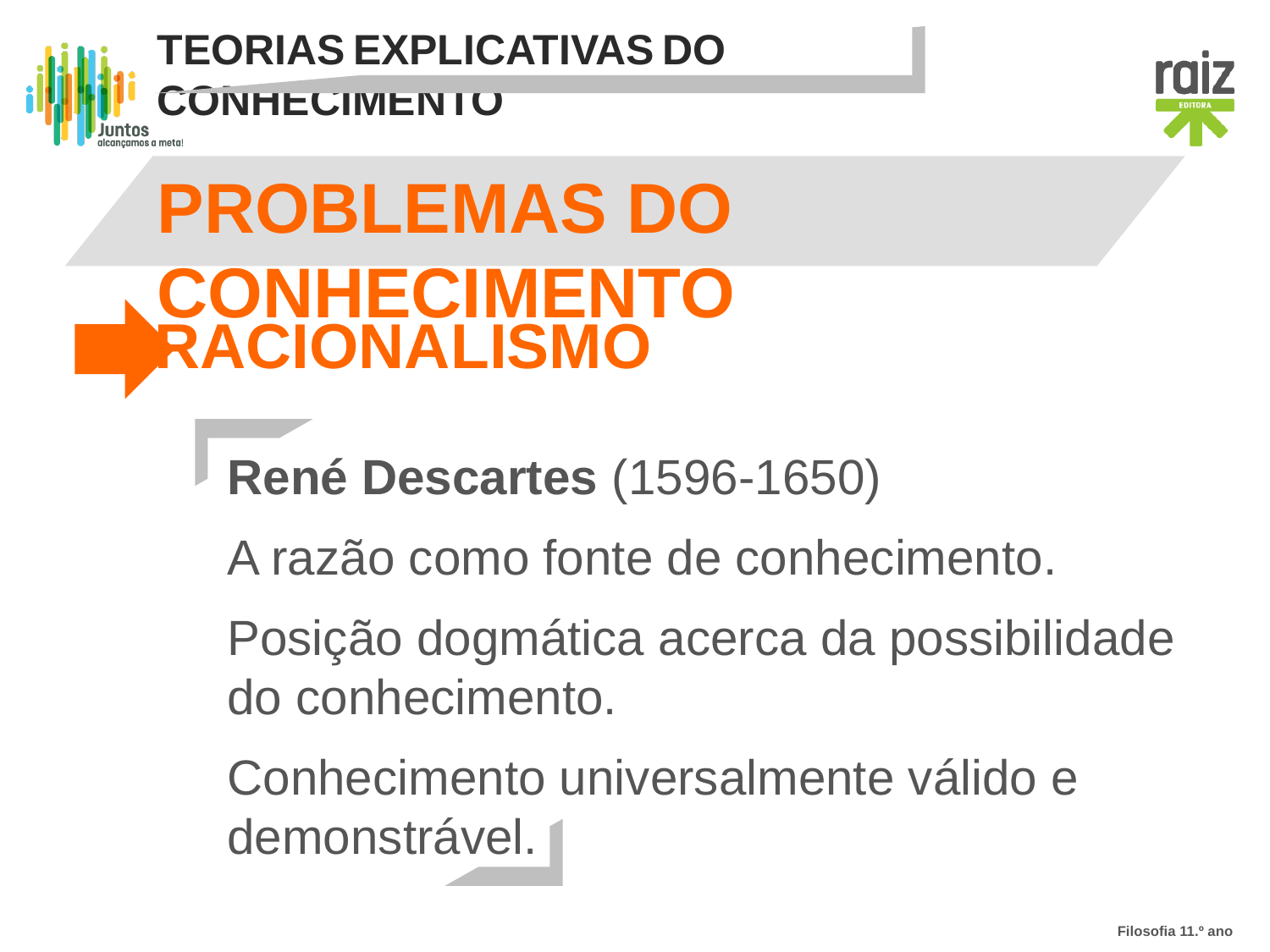

Teorias explicativas do conhecimento

Problemas do conhecimento

Racionalismo

René Descartes (1596-1650)
A razão como fonte de conhecimento.
Posição dogmática acerca da possibilidade do conhecimento.
Conhecimento universalmente válido e demonstrável.